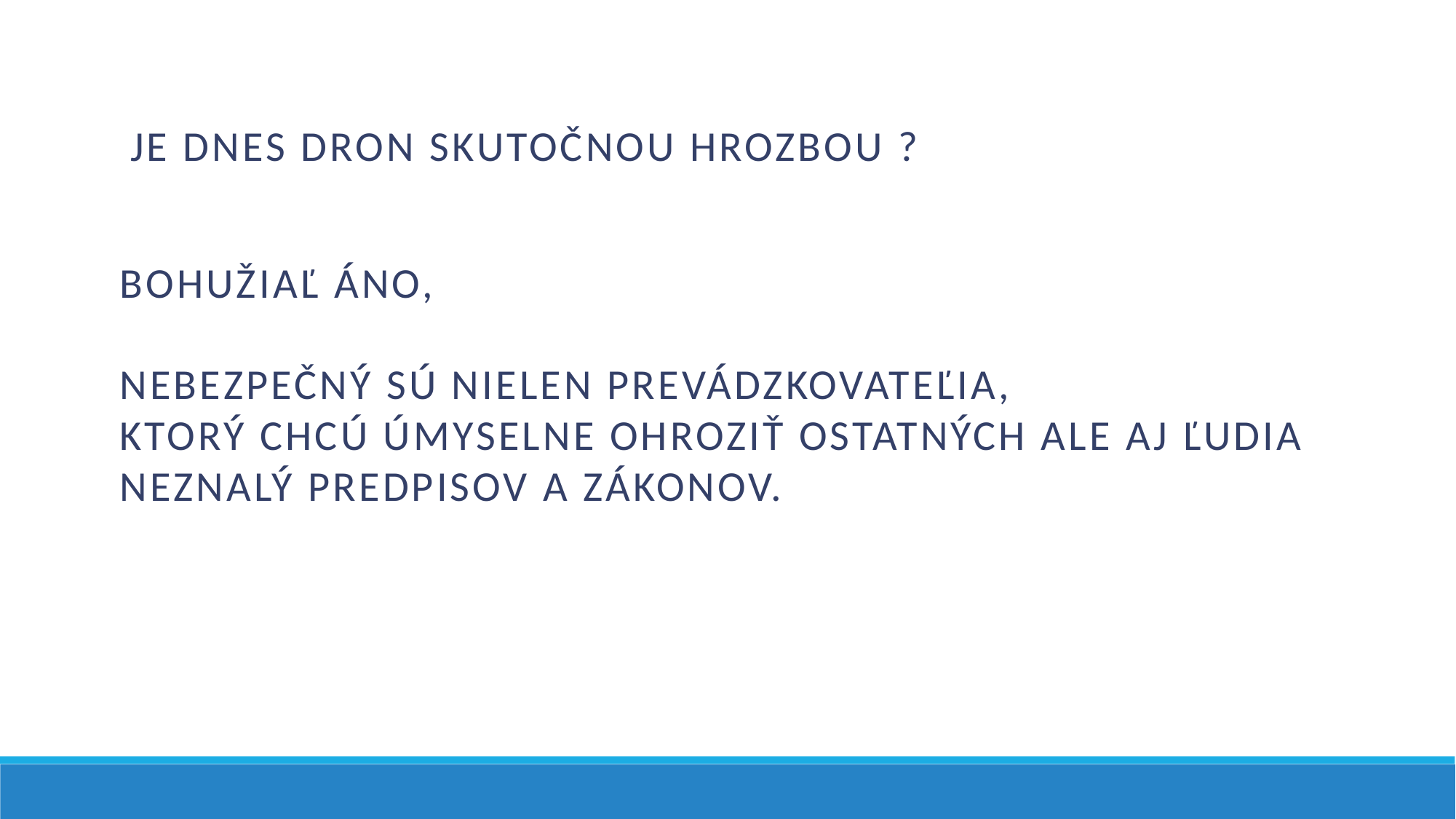

JE DNES DRON SKUTOČNOU HROZBOU ?
BOHUŽIAĽ ÁNO,

NEBEZPEČNÝ SÚ NIELEN PREVÁDZKOVATEĽIA,
KTORÝ CHCÚ ÚMYSELNE OHROZIŤ OSTATNÝCH ALE AJ ĽUDIA
NEZNALÝ PREDPISOV A ZÁKONOV.